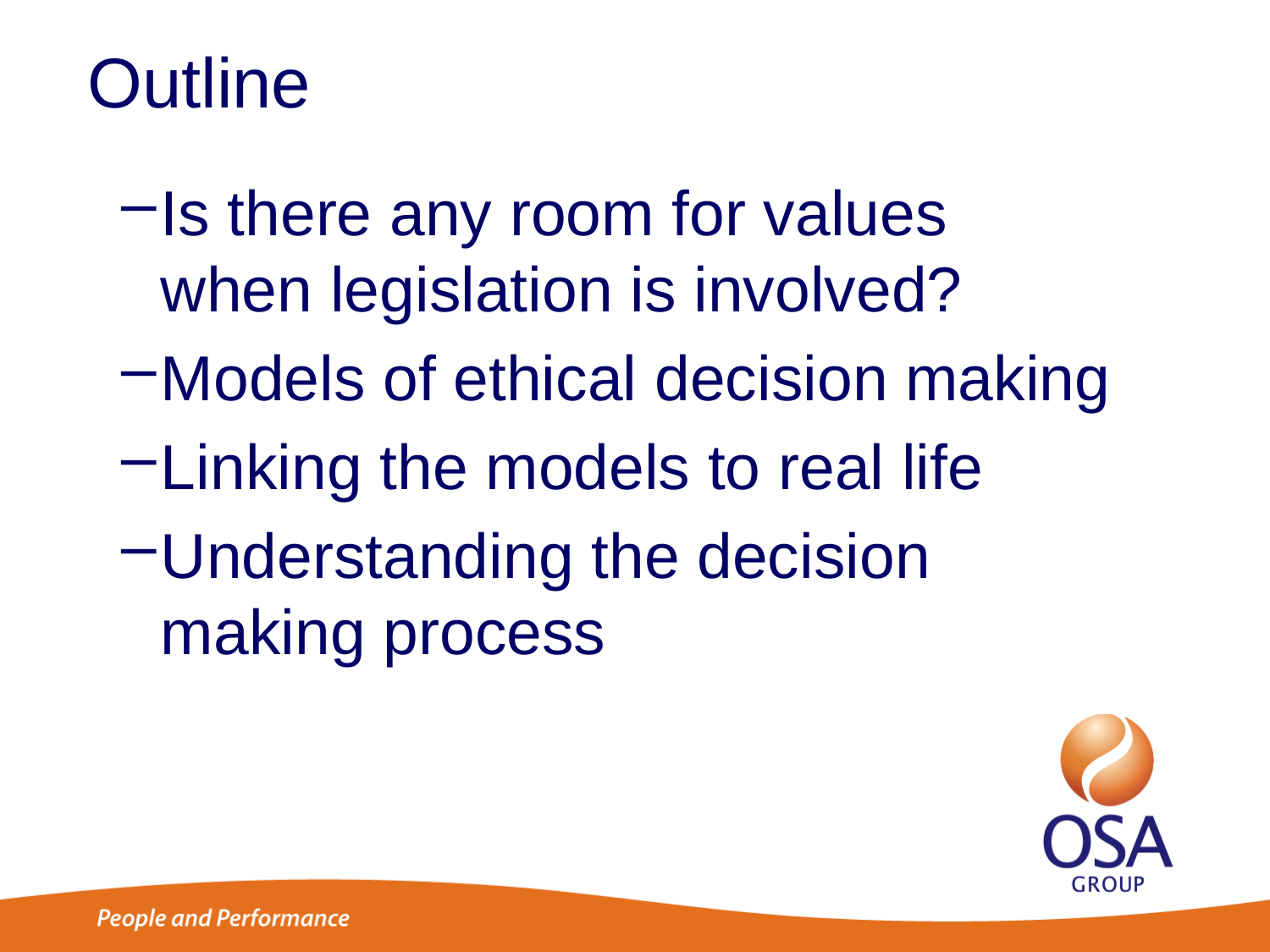

# Outline
Is there any room for values when legislation is involved?
Models of ethical decision making
Linking the models to real life
Understanding the decision making process